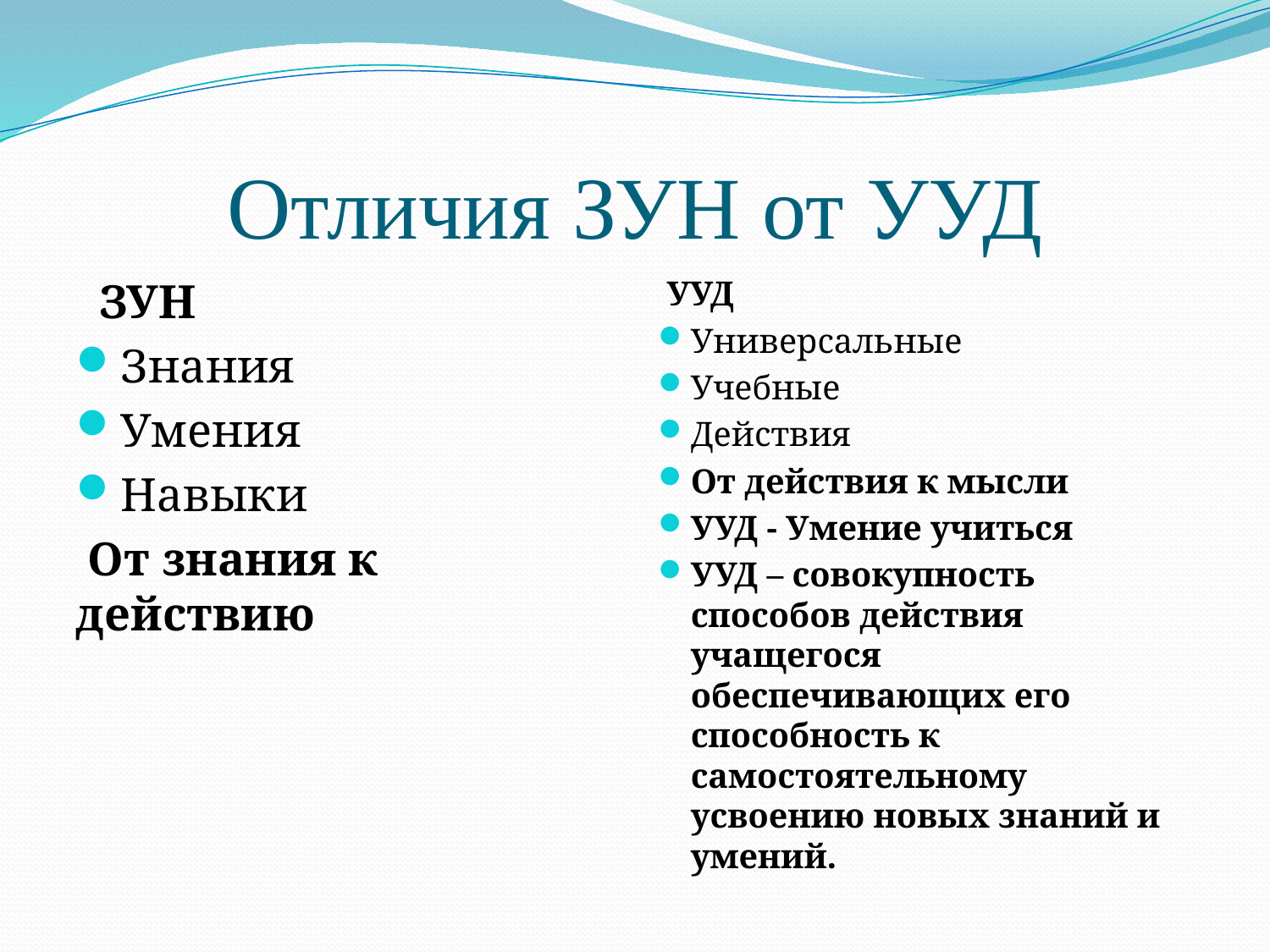

# Отличия ЗУН от УУД
  ЗУН
Знания
Умения
Навыки
 От знания к действию

 УУД
Универсальные
Учебные
Действия
От действия к мысли
УУД - Умение учиться
УУД – совокупность способов действия учащегося обеспечивающих его способность к самостоятельному усвоению новых знаний и умений.